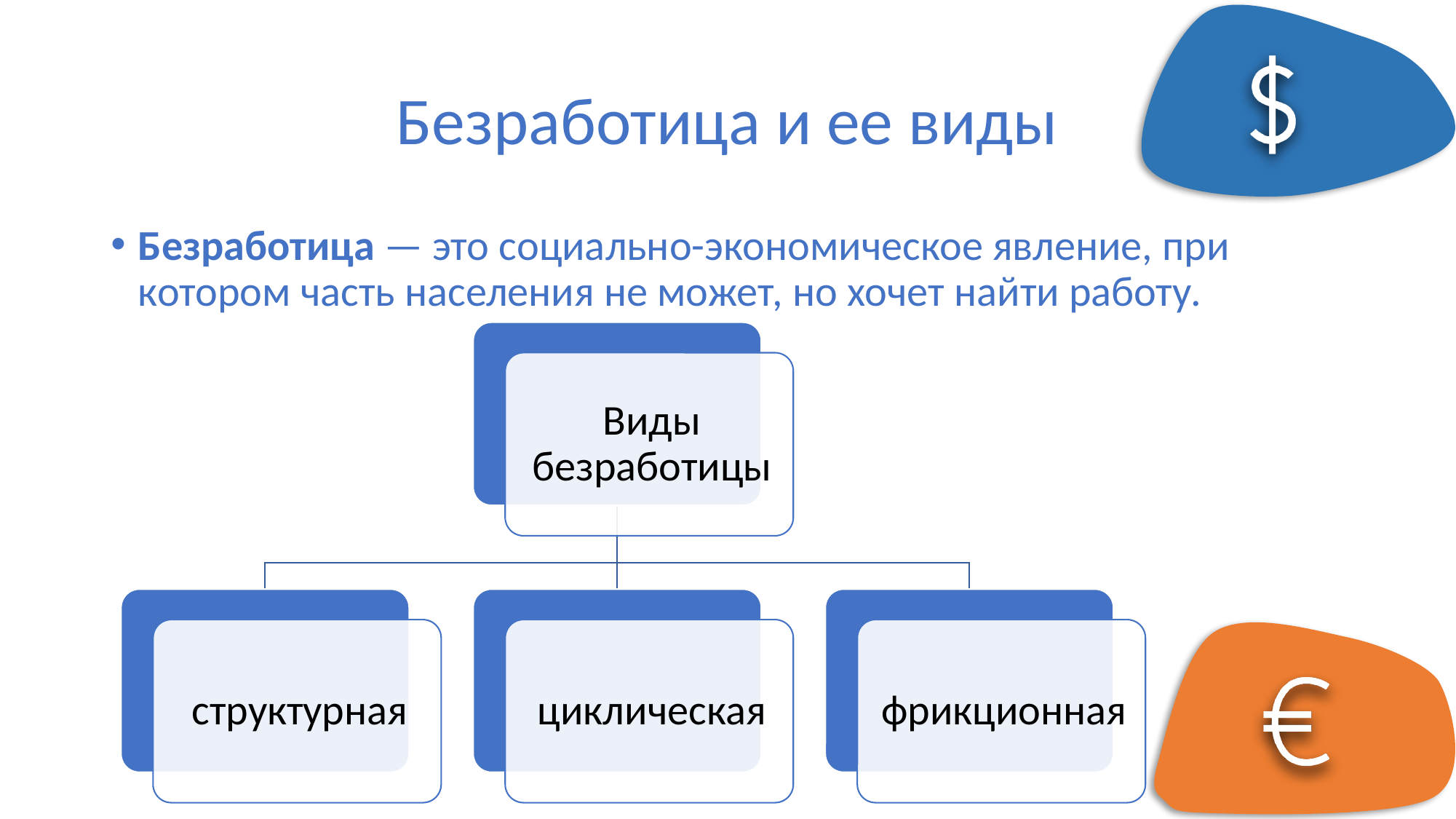

# Безработица и ее виды
Безработица — это социально-экономическое явление, при котором часть населения не может, но хочет найти работу.
Виды безработицы
структурная
циклическая
фрикционная